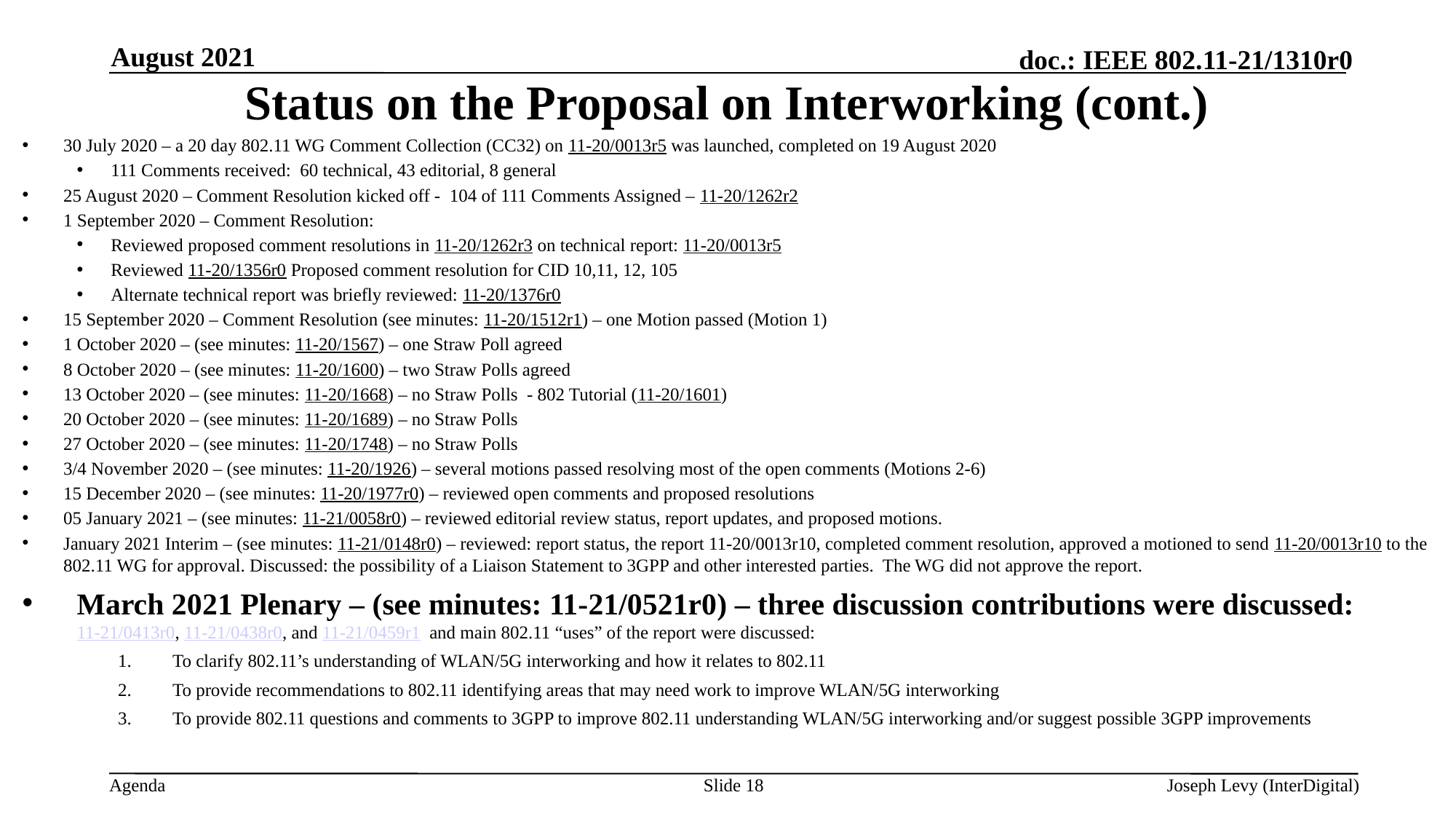

August 2021
# Status on the Proposal on Interworking (cont.)
30 July 2020 – a 20 day 802.11 WG Comment Collection (CC32) on 11-20/0013r5 was launched, completed on 19 August 2020
111 Comments received:  60 technical, 43 editorial, 8 general
25 August 2020 – Comment Resolution kicked off -  104 of 111 Comments Assigned – 11-20/1262r2
1 September 2020 – Comment Resolution:
Reviewed proposed comment resolutions in 11-20/1262r3 on technical report: 11-20/0013r5
Reviewed 11-20/1356r0 Proposed comment resolution for CID 10,11, 12, 105
Alternate technical report was briefly reviewed: 11-20/1376r0
15 September 2020 – Comment Resolution (see minutes: 11-20/1512r1) – one Motion passed (Motion 1)
1 October 2020 – (see minutes: 11-20/1567) – one Straw Poll agreed
8 October 2020 – (see minutes: 11-20/1600) – two Straw Polls agreed
13 October 2020 – (see minutes: 11-20/1668) – no Straw Polls  - 802 Tutorial (11-20/1601)
20 October 2020 – (see minutes: 11-20/1689) – no Straw Polls
27 October 2020 – (see minutes: 11-20/1748) – no Straw Polls
3/4 November 2020 – (see minutes: 11-20/1926) – several motions passed resolving most of the open comments (Motions 2-6)
15 December 2020 – (see minutes: 11-20/1977r0) – reviewed open comments and proposed resolutions
05 January 2021 – (see minutes: 11-21/0058r0) – reviewed editorial review status, report updates, and proposed motions.
January 2021 Interim – (see minutes: 11-21/0148r0) – reviewed: report status, the report 11-20/0013r10, completed comment resolution, approved a motioned to send 11-20/0013r10 to the 802.11 WG for approval. Discussed: the possibility of a Liaison Statement to 3GPP and other interested parties.  The WG did not approve the report.
March 2021 Plenary – (see minutes: 11-21/0521r0) – three discussion contributions were discussed:
11-21/0413r0, 11-21/0438r0, and 11-21/0459r1  and main 802.11 “uses” of the report were discussed:
To clarify 802.11’s understanding of WLAN/5G interworking and how it relates to 802.11
To provide recommendations to 802.11 identifying areas that may need work to improve WLAN/5G interworking
To provide 802.11 questions and comments to 3GPP to improve 802.11 understanding WLAN/5G interworking and/or suggest possible 3GPP improvements
Slide 18
Joseph Levy (InterDigital)